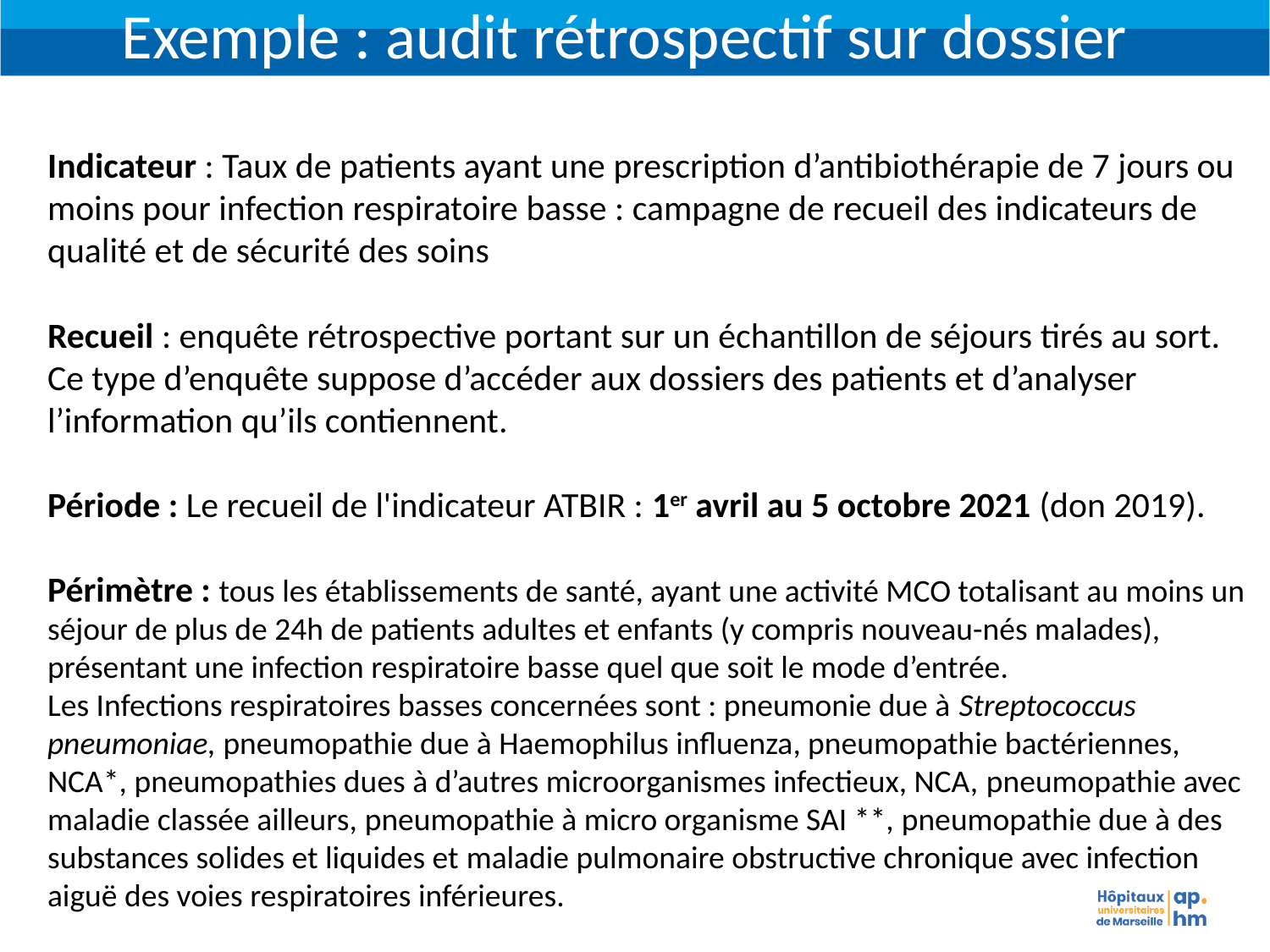

Exemple : audit rétrospectif sur dossier

Indicateur : Taux de patients ayant une prescription d’antibiothérapie de 7 jours ou moins pour infection respiratoire basse : campagne de recueil des indicateurs de qualité et de sécurité des soins

Recueil : enquête rétrospective portant sur un échantillon de séjours tirés au sort.
Ce type d’enquête suppose d’accéder aux dossiers des patients et d’analyser l’information qu’ils contiennent.

Période : Le recueil de l'indicateur ATBIR : 1er avril au 5 octobre 2021 (don 2019).

Périmètre : tous les établissements de santé, ayant une activité MCO totalisant au moins un séjour de plus de 24h de patients adultes et enfants (y compris nouveau-nés malades), présentant une infection respiratoire basse quel que soit le mode d’entrée.
Les Infections respiratoires basses concernées sont : pneumonie due à Streptococcus pneumoniae, pneumopathie due à Haemophilus influenza, pneumopathie bactériennes, NCA*, pneumopathies dues à d’autres microorganismes infectieux, NCA, pneumopathie avec maladie classée ailleurs, pneumopathie à micro organisme SAI **, pneumopathie due à des substances solides et liquides et maladie pulmonaire obstructive chronique avec infection aiguë des voies respiratoires inférieures.